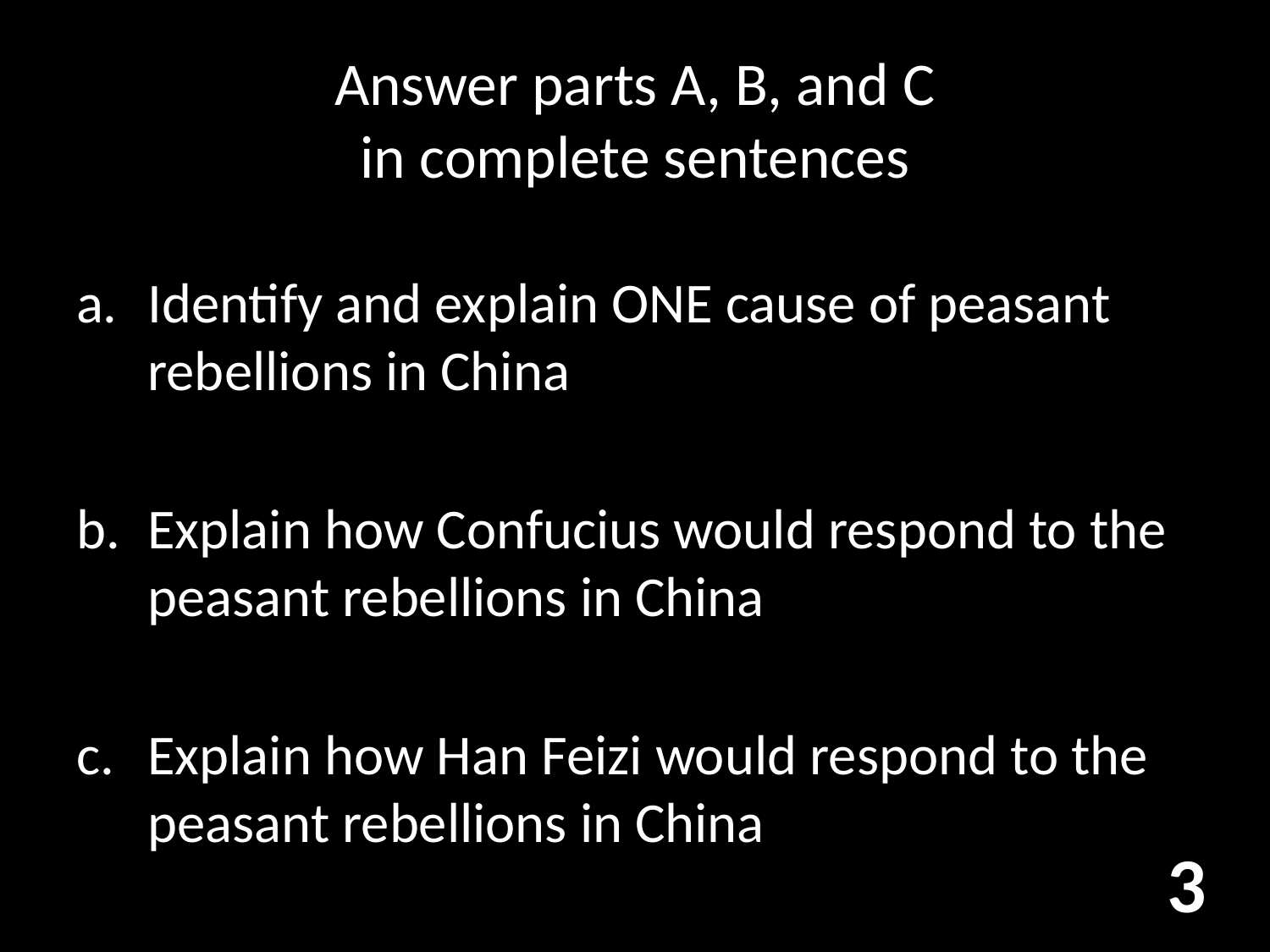

# Answer parts A, B, and C in complete sentences
Identify and explain ONE cause of peasant rebellions in China

Explain how Confucius would respond to the peasant rebellions in China

Explain how Han Feizi would respond to the peasant rebellions in China
3